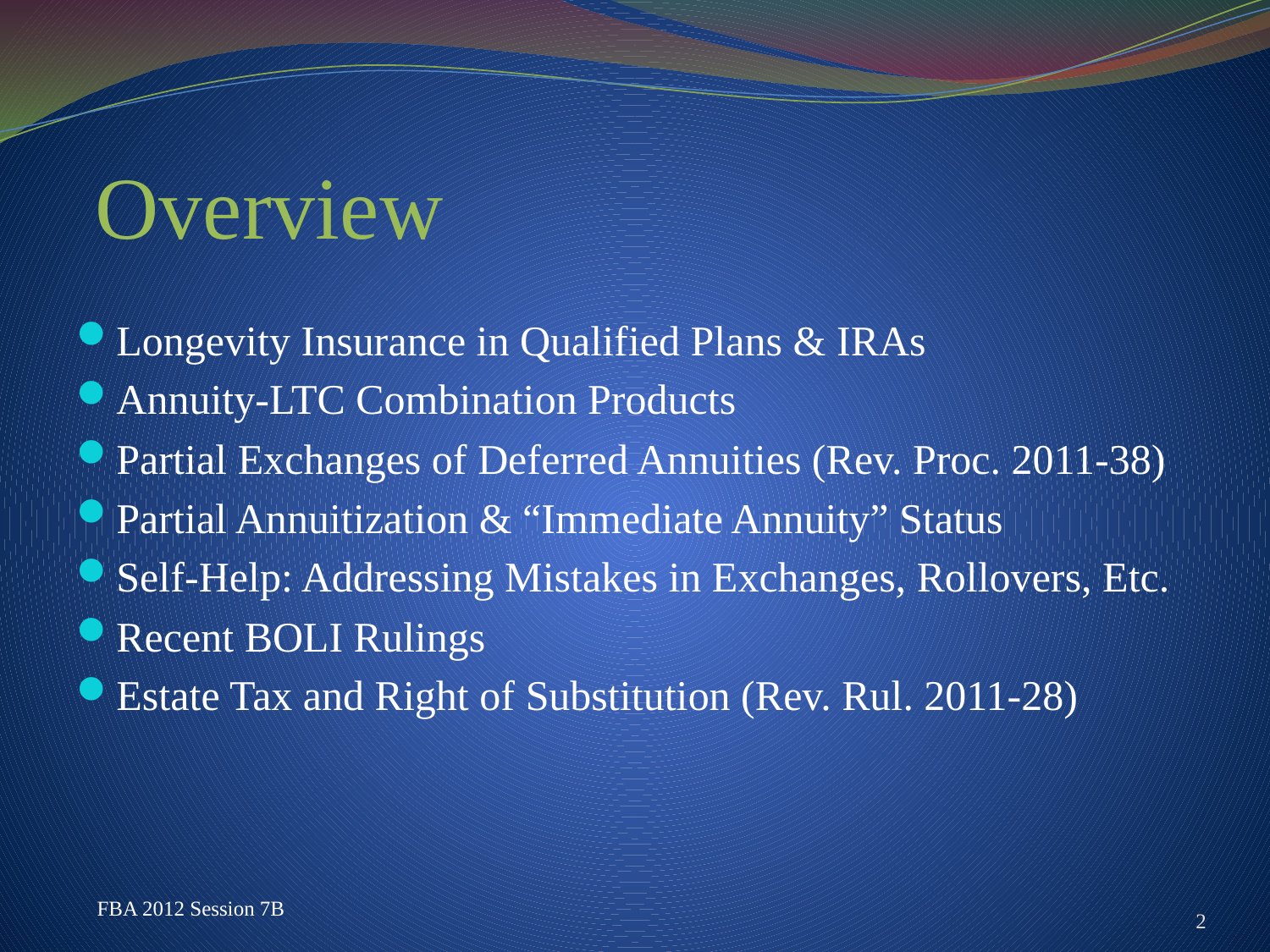

# Overview
Longevity Insurance in Qualified Plans & IRAs
Annuity-LTC Combination Products
Partial Exchanges of Deferred Annuities (Rev. Proc. 2011-38)
Partial Annuitization & “Immediate Annuity” Status
Self-Help: Addressing Mistakes in Exchanges, Rollovers, Etc.
Recent BOLI Rulings
Estate Tax and Right of Substitution (Rev. Rul. 2011-28)
2
FBA 2012 Session 7B